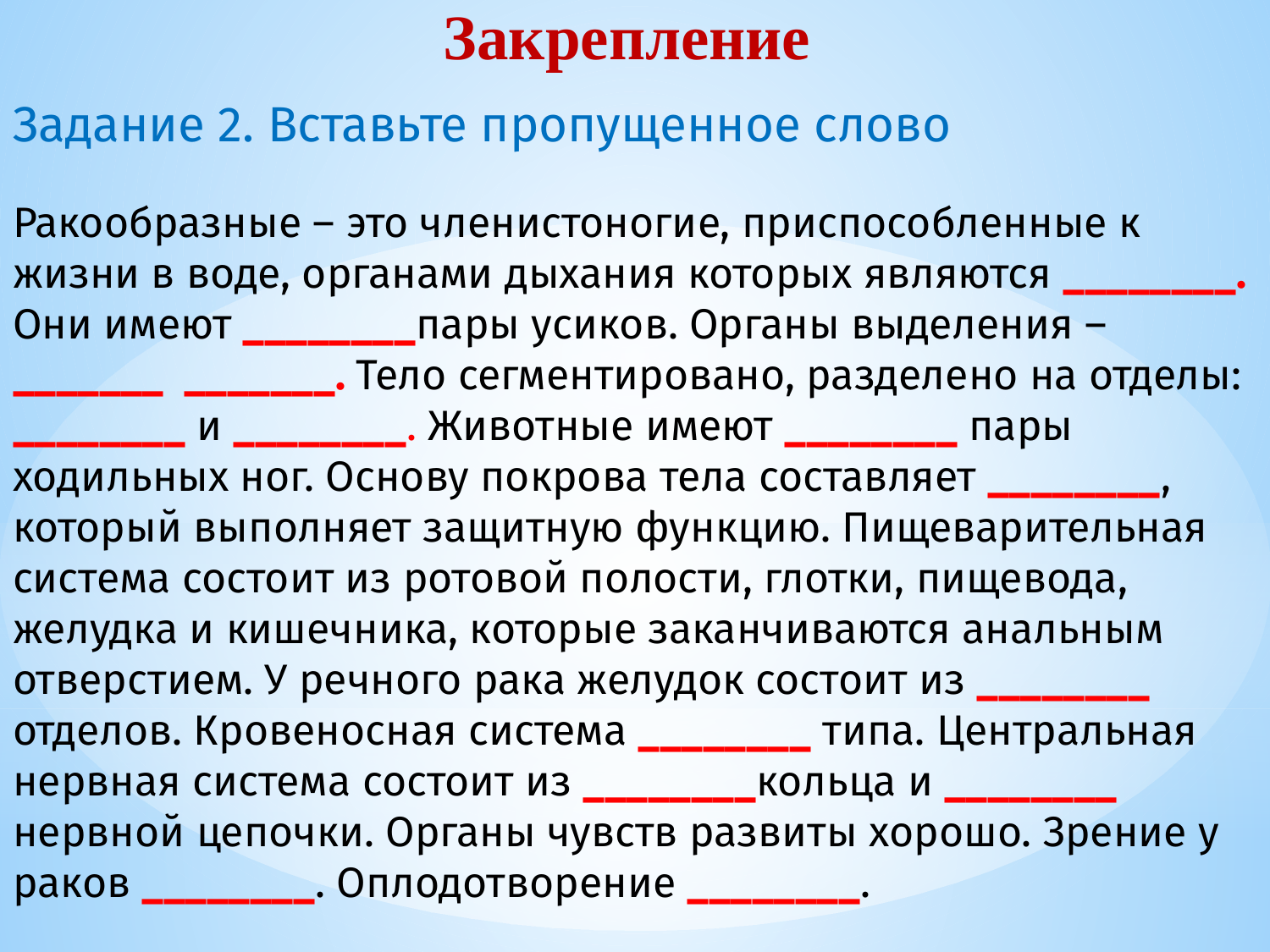

# Закрепление
Задание 2. Вставьте пропущенное слово
Ракообразные – это членистоногие, приспособленные к жизни в воде, органами дыхания которых являются ________. Они имеют ________пары усиков. Органы выделения – _______  _______. Тело сегментировано, разделено на отделы:  ________ и ________. Животные имеют ________ пары ходильных ног. Основу покрова тела составляет ________, который выполняет защитную функцию. Пищеварительная система состоит из ротовой полости, глотки, пищевода, желудка и кишечника, которые заканчиваются анальным отверстием. У речного рака желудок состоит из ________ отделов. Кровеносная система ________ типа. Центральная нервная система состоит из ________кольца и ________ нервной цепочки. Органы чувств развиты хорошо. Зрение у раков ________. Оплодотворение ________.